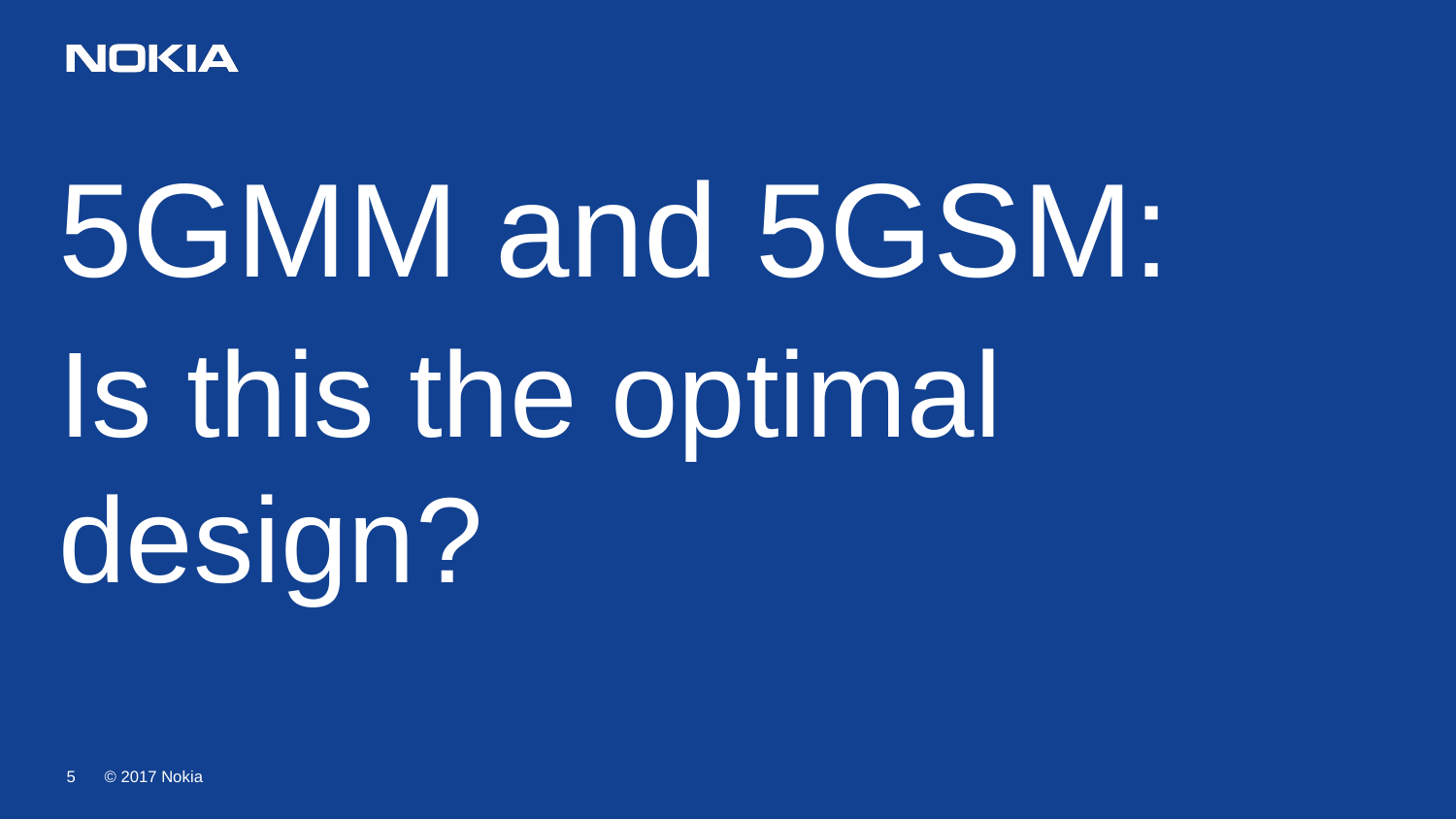

5GMM and 5GSM:
Is this the optimal design?